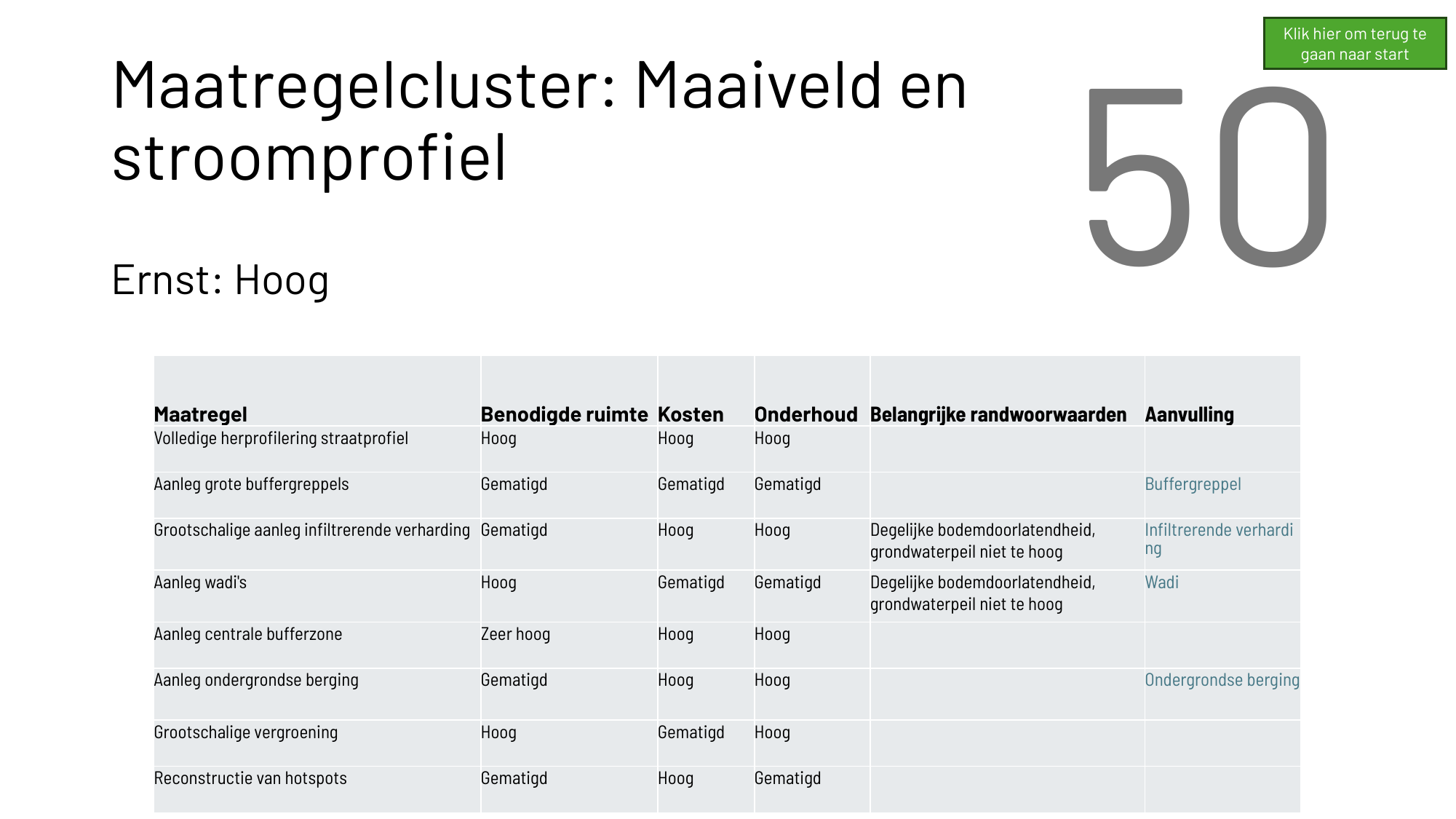

Klik hier om terug te gaan naar start
# Maatregelcluster: Maaiveld en stroomprofiel
50
Ernst: Hoog
| Maatregel | Benodigde ruimte | Kosten | Onderhoud | Belangrijke randwoorwaarden | Aanvulling |
| --- | --- | --- | --- | --- | --- |
| Volledige herprofilering straatprofiel | Hoog | Hoog | Hoog |  |  |
| Aanleg grote buffergreppels | Gematigd | Gematigd | Gematigd |  | Buffergreppel |
| Grootschalige aanleg infiltrerende verharding | Gematigd | Hoog | Hoog | Degelijke bodemdoorlatendheid, grondwaterpeil niet te hoog | Infiltrerende verharding |
| Aanleg wadi's | Hoog | Gematigd | Gematigd | Degelijke bodemdoorlatendheid, grondwaterpeil niet te hoog | Wadi |
| Aanleg centrale bufferzone | Zeer hoog | Hoog | Hoog |  |  |
| Aanleg ondergrondse berging | Gematigd | Hoog | Hoog |  | Ondergrondse berging |
| Grootschalige vergroening | Hoog | Gematigd | Hoog |  |  |
| Reconstructie van hotspots | Gematigd | Hoog | Gematigd |  |  |